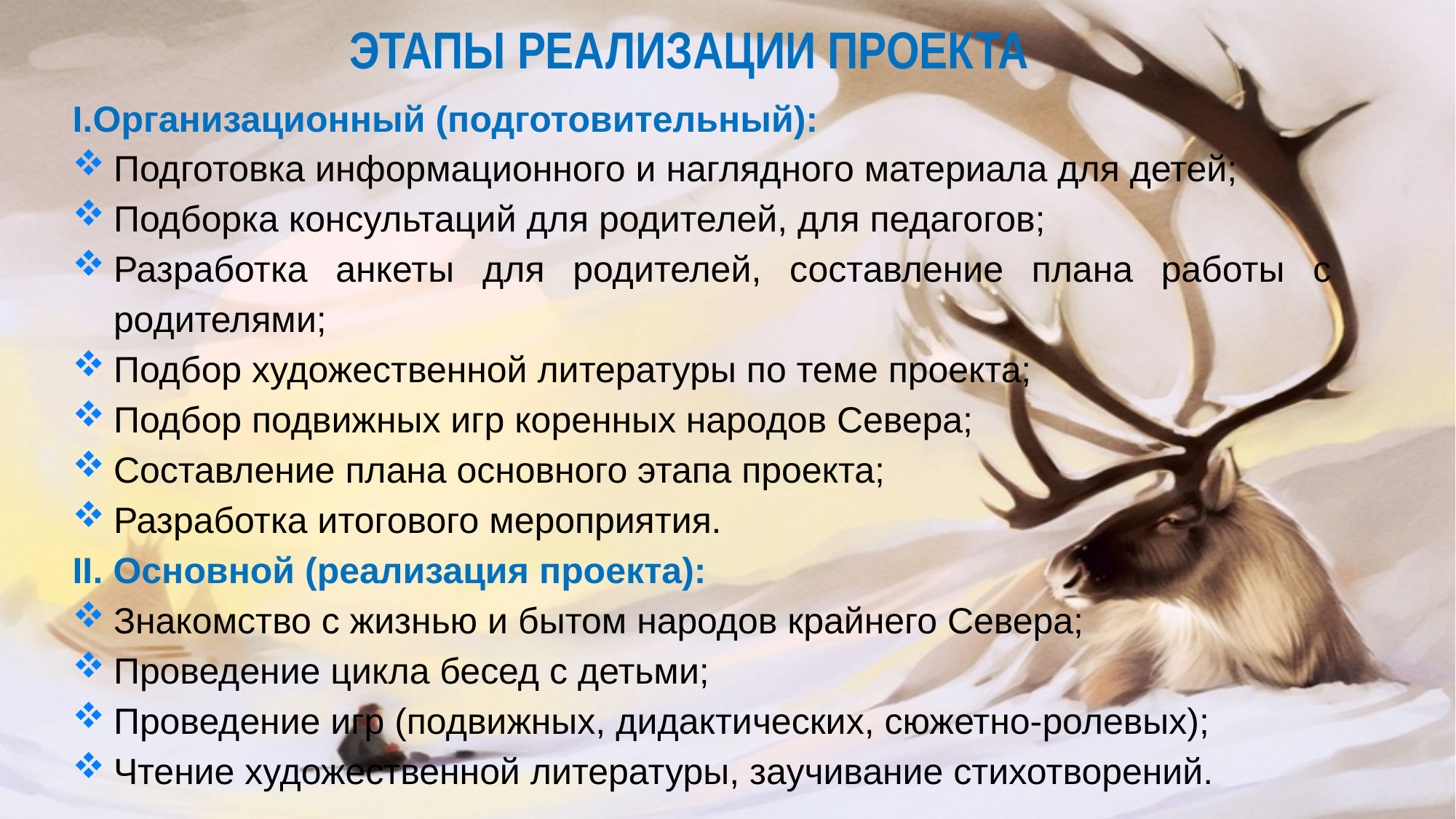

# ЭТАПЫ РЕАЛИЗАЦИИ ПРОЕКТА
I.Организационный (подготовительный):
Подготовка информационного и наглядного материала для детей;
Подборка консультаций для родителей, для педагогов;
Разработка анкеты для родителей, составление плана работы с родителями;
Подбор художественной литературы по теме проекта;
Подбор подвижных игр коренных народов Севера;
Составление плана основного этапа проекта;
Разработка итогового мероприятия.
II. Основной (реализация проекта):
Знакомство с жизнью и бытом народов крайнего Севера;
Проведение цикла бесед с детьми;
Проведение игр (подвижных, дидактических, сюжетно-ролевых);
Чтение художественной литературы, заучивание стихотворений.